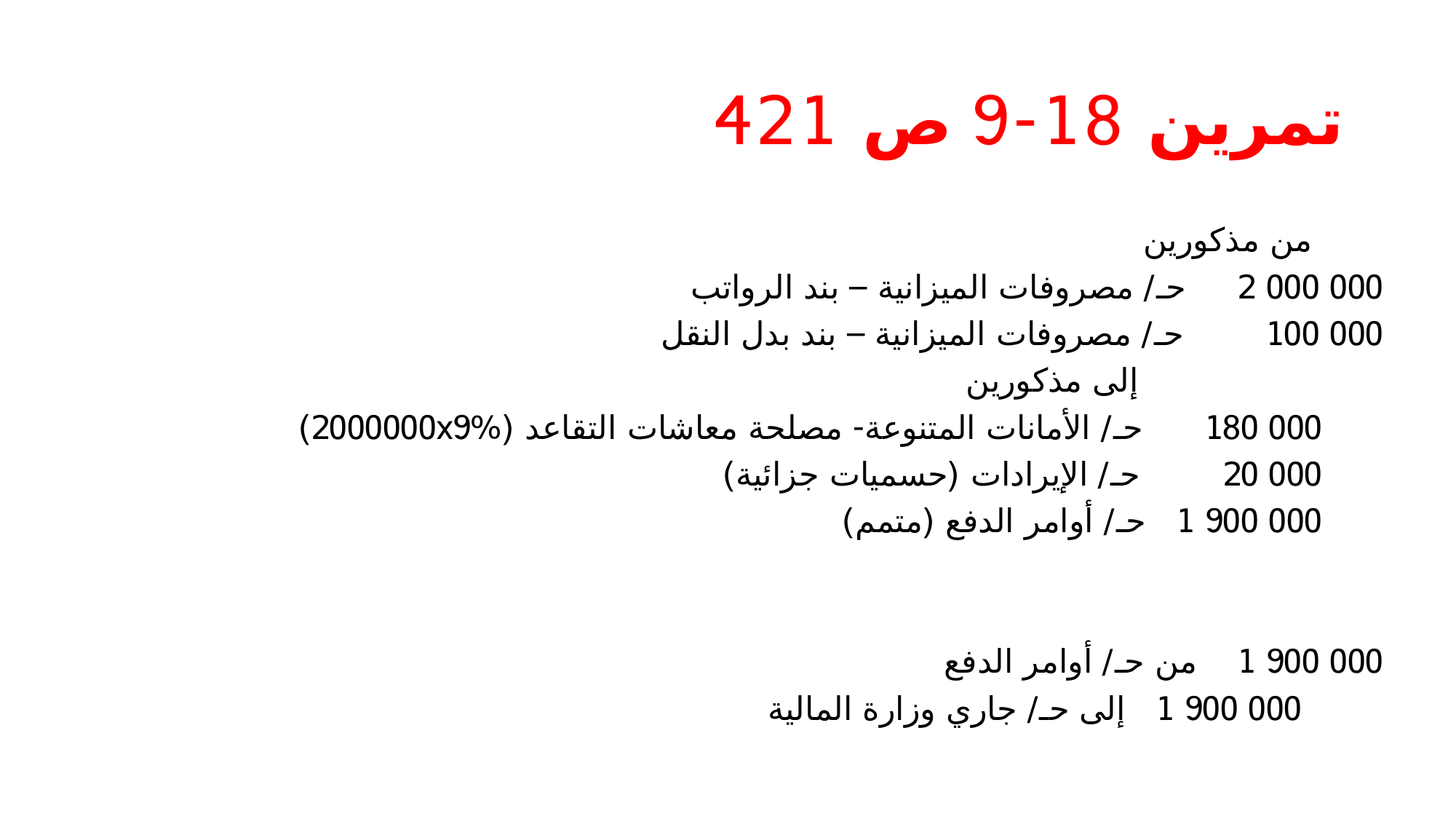

# تمرين 18-9 ص 421
       من مذكورين
000 000 2     حـ/ مصروفات الميزانية – بند الرواتب
000 100        حـ/ مصروفات الميزانية – بند بدل النقل
                        إلى مذكورين
      000 180      حـ/ الأمانات المتنوعة- مصلحة معاشات التقاعد (2000000x9%)
      000 20        حـ/ الإيرادات (حسميات جزائية)
      000 900 1   حـ/ أوامر الدفع (متمم)

000 900 1    من حـ/ أوامر الدفع
        000 900 1   إلى حـ/ جاري وزارة المالية